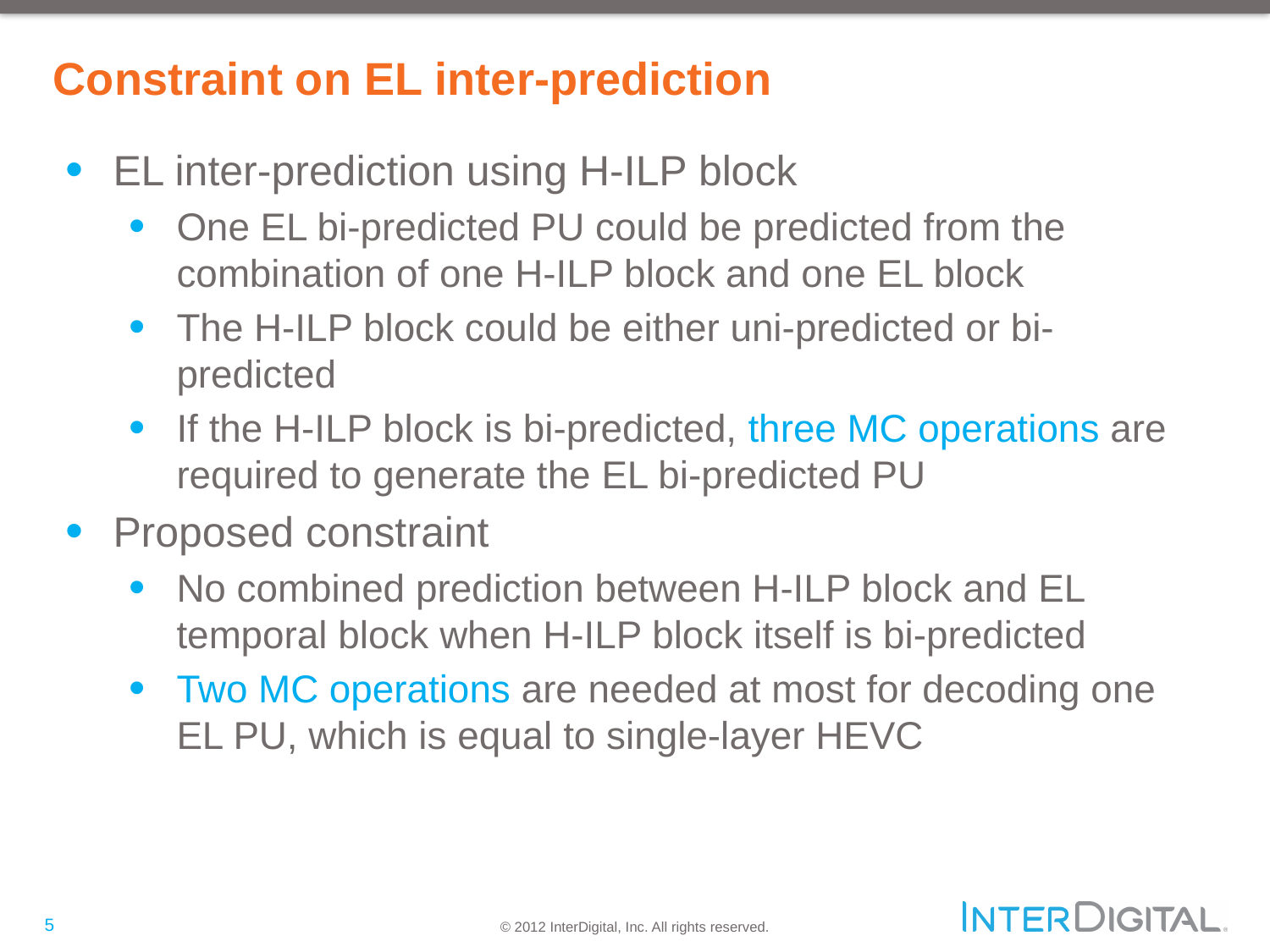

# Constraint on EL inter-prediction
EL inter-prediction using H-ILP block
One EL bi-predicted PU could be predicted from the combination of one H-ILP block and one EL block
The H-ILP block could be either uni-predicted or bi-predicted
If the H-ILP block is bi-predicted, three MC operations are required to generate the EL bi-predicted PU
Proposed constraint
No combined prediction between H-ILP block and EL temporal block when H-ILP block itself is bi-predicted
Two MC operations are needed at most for decoding one EL PU, which is equal to single-layer HEVC